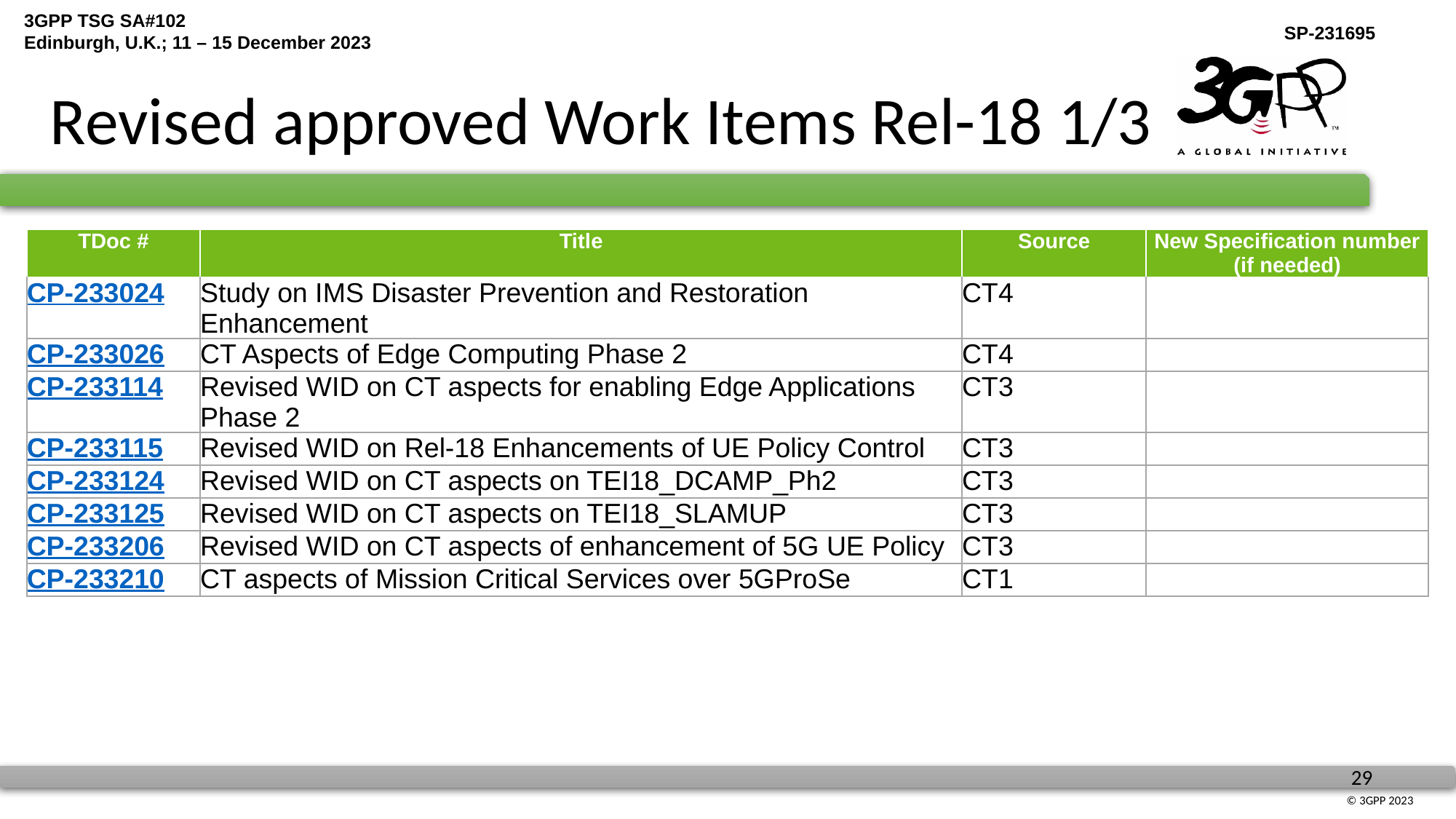

# Revised approved Work Items Rel-18 1/3
| TDoc # | Title | Source | New Specification number (if needed) |
| --- | --- | --- | --- |
| CP-233024 | Study on IMS Disaster Prevention and Restoration Enhancement | CT4 |  |
| CP-233026 | CT Aspects of Edge Computing Phase 2 | CT4 |  |
| CP-233114 | Revised WID on CT aspects for enabling Edge Applications Phase 2 | CT3 |  |
| CP-233115 | Revised WID on Rel-18 Enhancements of UE Policy Control | CT3 |  |
| CP-233124 | Revised WID on CT aspects on TEI18\_DCAMP\_Ph2 | CT3 |  |
| CP-233125 | Revised WID on CT aspects on TEI18\_SLAMUP | CT3 |  |
| CP-233206 | Revised WID on CT aspects of enhancement of 5G UE Policy | CT3 |  |
| CP-233210 | CT aspects of Mission Critical Services over 5GProSe | CT1 |  |